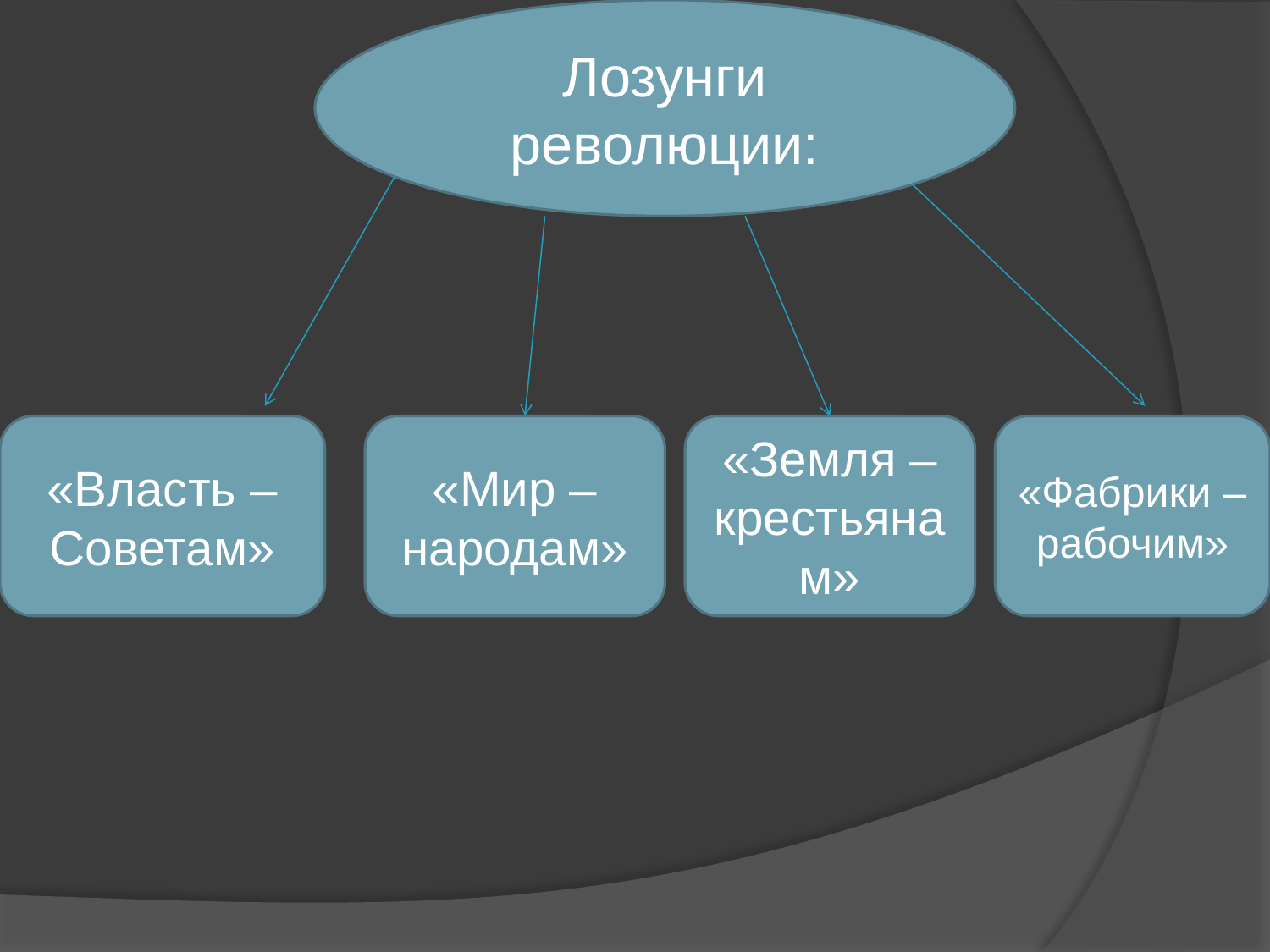

Лозунги революции:
«Власть – Советам»
«Мир – народам»
«Земля – крестьянам»
«Фабрики – рабочим»